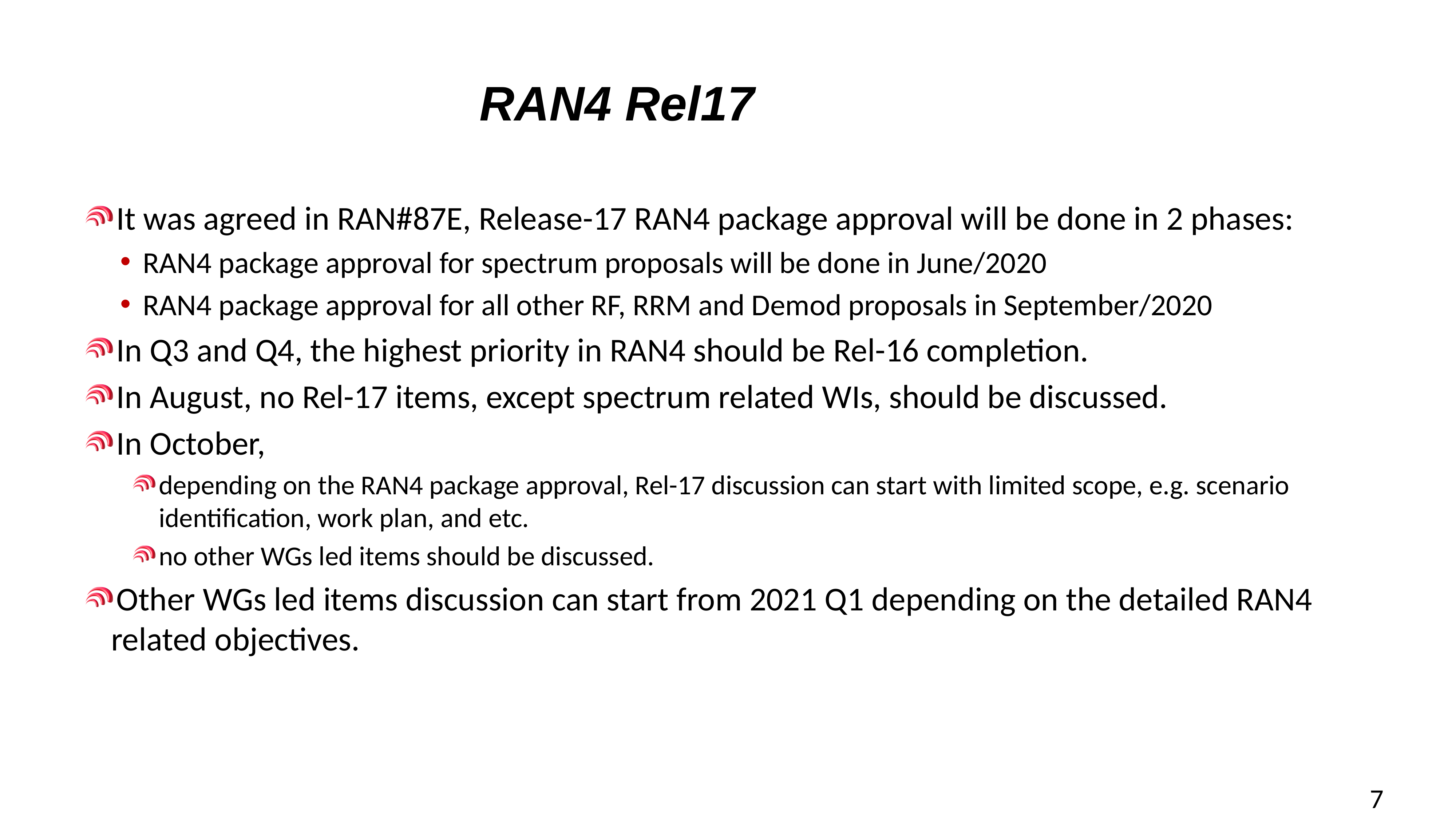

# RAN4 Rel17
It was agreed in RAN#87E, Release-17 RAN4 package approval will be done in 2 phases:
RAN4 package approval for spectrum proposals will be done in June/2020
RAN4 package approval for all other RF, RRM and Demod proposals in September/2020
In Q3 and Q4, the highest priority in RAN4 should be Rel-16 completion.
In August, no Rel-17 items, except spectrum related WIs, should be discussed.
In October,
depending on the RAN4 package approval, Rel-17 discussion can start with limited scope, e.g. scenario identification, work plan, and etc.
no other WGs led items should be discussed.
Other WGs led items discussion can start from 2021 Q1 depending on the detailed RAN4 related objectives.
7